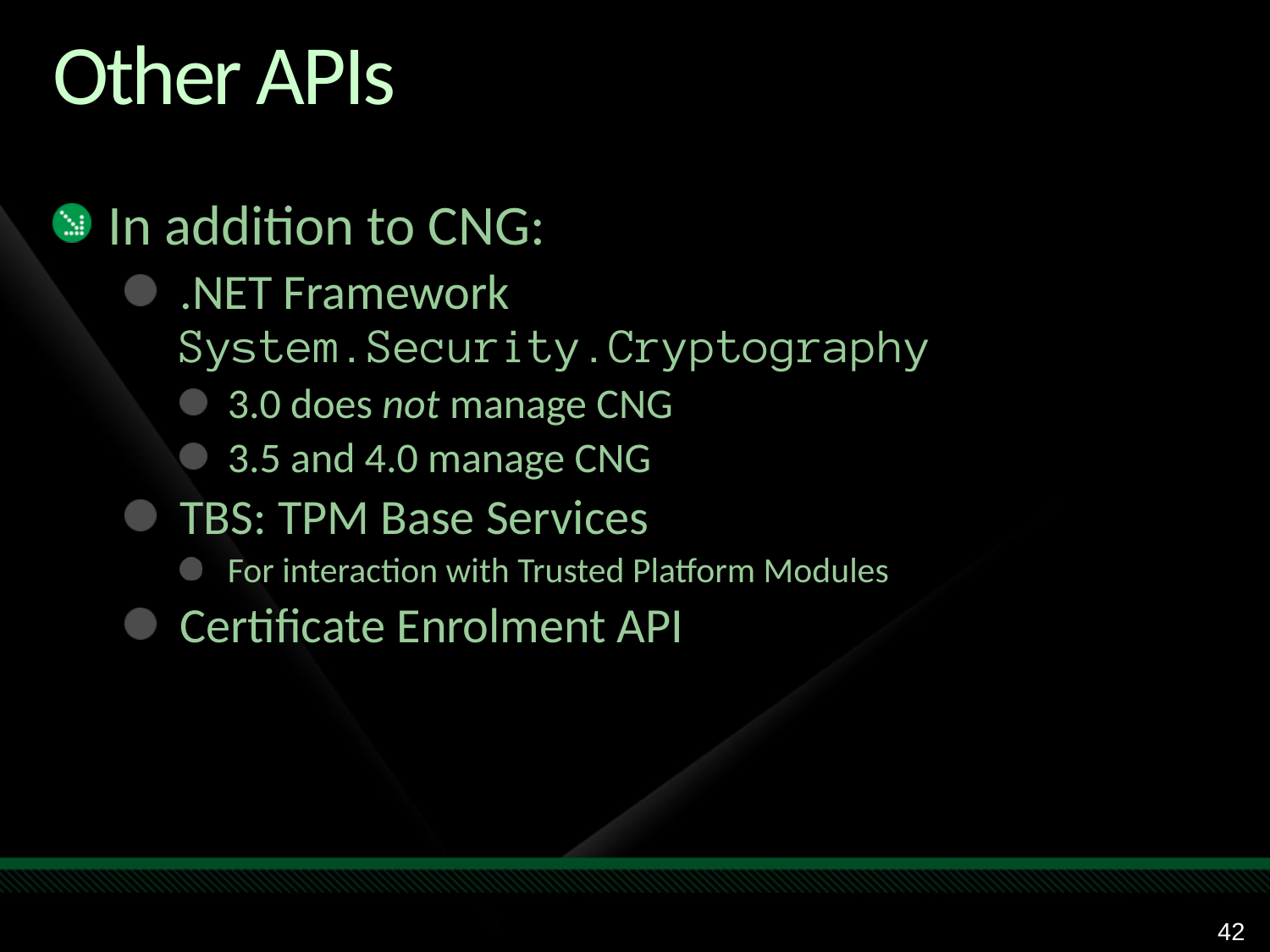

# Other APIs
In addition to CNG:
.NET Framework System.Security.Cryptography
3.0 does not manage CNG
3.5 and 4.0 manage CNG
TBS: TPM Base Services
For interaction with Trusted Platform Modules
Certificate Enrolment API